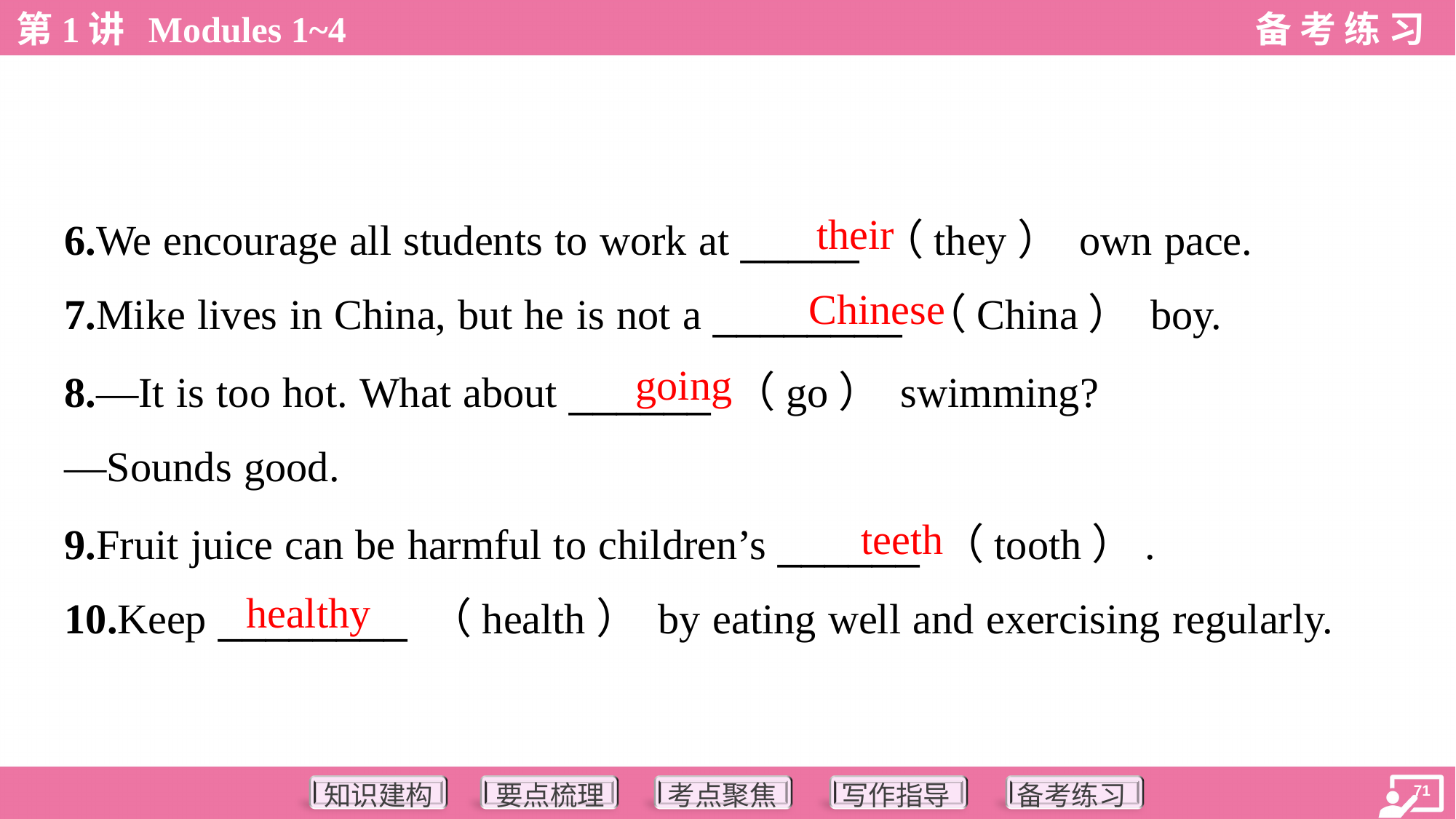

their
6.We encourage all students to work at _____ （they） own pace.
7.Mike lives in China, but he is not a ________ （China） boy.
Chinese
going
8.—It is too hot. What about ______ （go） swimming?
—Sounds good.
teeth
9.Fruit juice can be harmful to children’s ______ （tooth）.
10.Keep ________ （health） by eating well and exercising regularly.
healthy